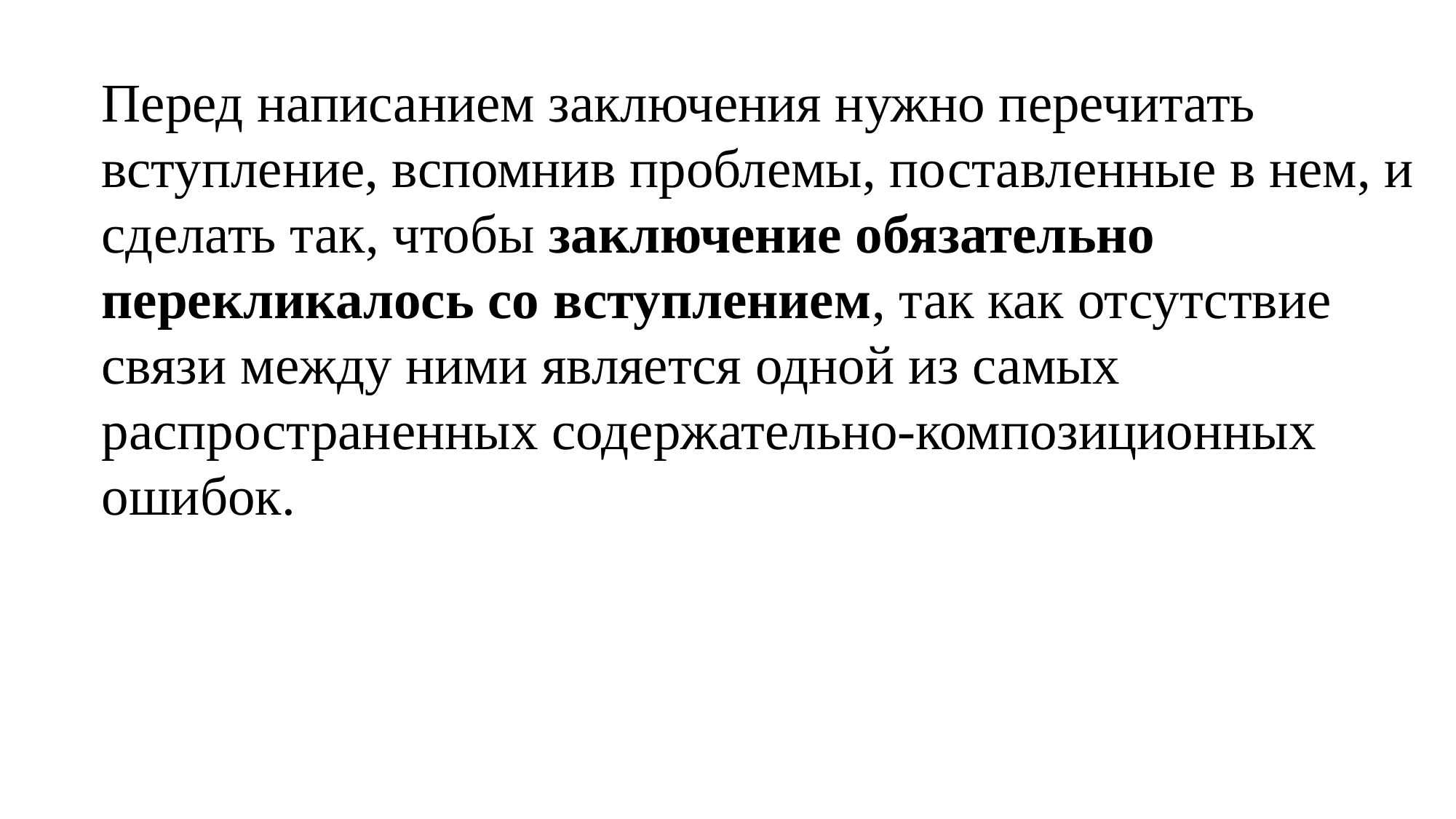

Перед написанием заключения нужно перечитать вступление, вспомнив проблемы, поставленные в нем, и сделать так, чтобы заключение обязательно перекликалось со вступлением, так как отсутствие связи между ними является одной из самых распространенных содержательно-композиционных ошибок.